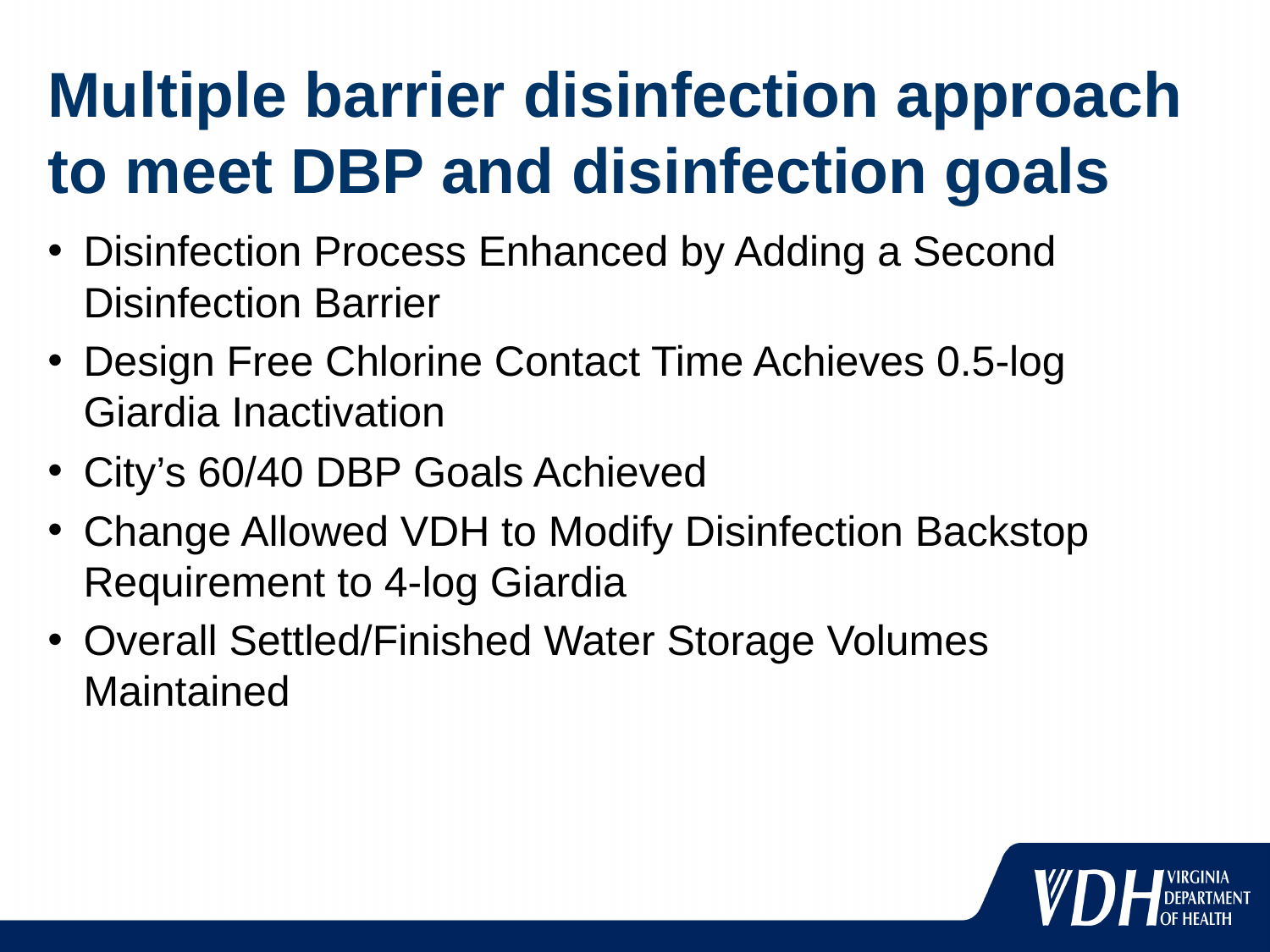

# Multiple barrier disinfection approach to meet DBP and disinfection goals
Disinfection Process Enhanced by Adding a Second Disinfection Barrier
Design Free Chlorine Contact Time Achieves 0.5-log Giardia Inactivation
City’s 60/40 DBP Goals Achieved
Change Allowed VDH to Modify Disinfection Backstop Requirement to 4-log Giardia
Overall Settled/Finished Water Storage Volumes Maintained